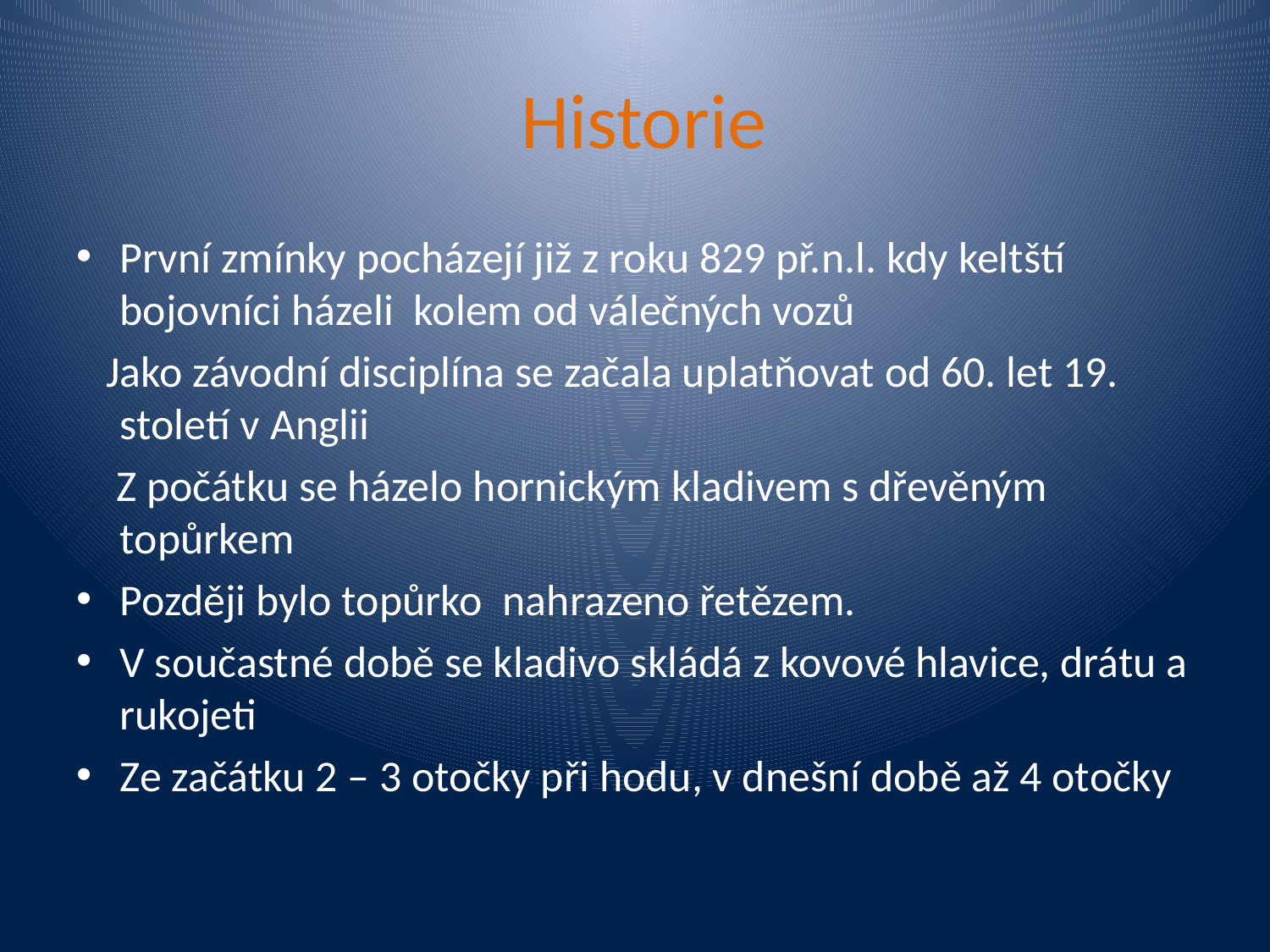

# Historie
První zmínky pocházejí již z roku 829 př.n.l. kdy keltští bojovníci házeli  kolem od válečných vozů
   Jako závodní disciplína se začala uplatňovat od 60. let 19. století v Anglii
    Z počátku se házelo hornickým kladivem s dřevěným topůrkem
Později bylo topůrko  nahrazeno řetězem.
V součastné době se kladivo skládá z kovové hlavice, drátu a rukojeti
Ze začátku 2 – 3 otočky při hodu, v dnešní době až 4 otočky